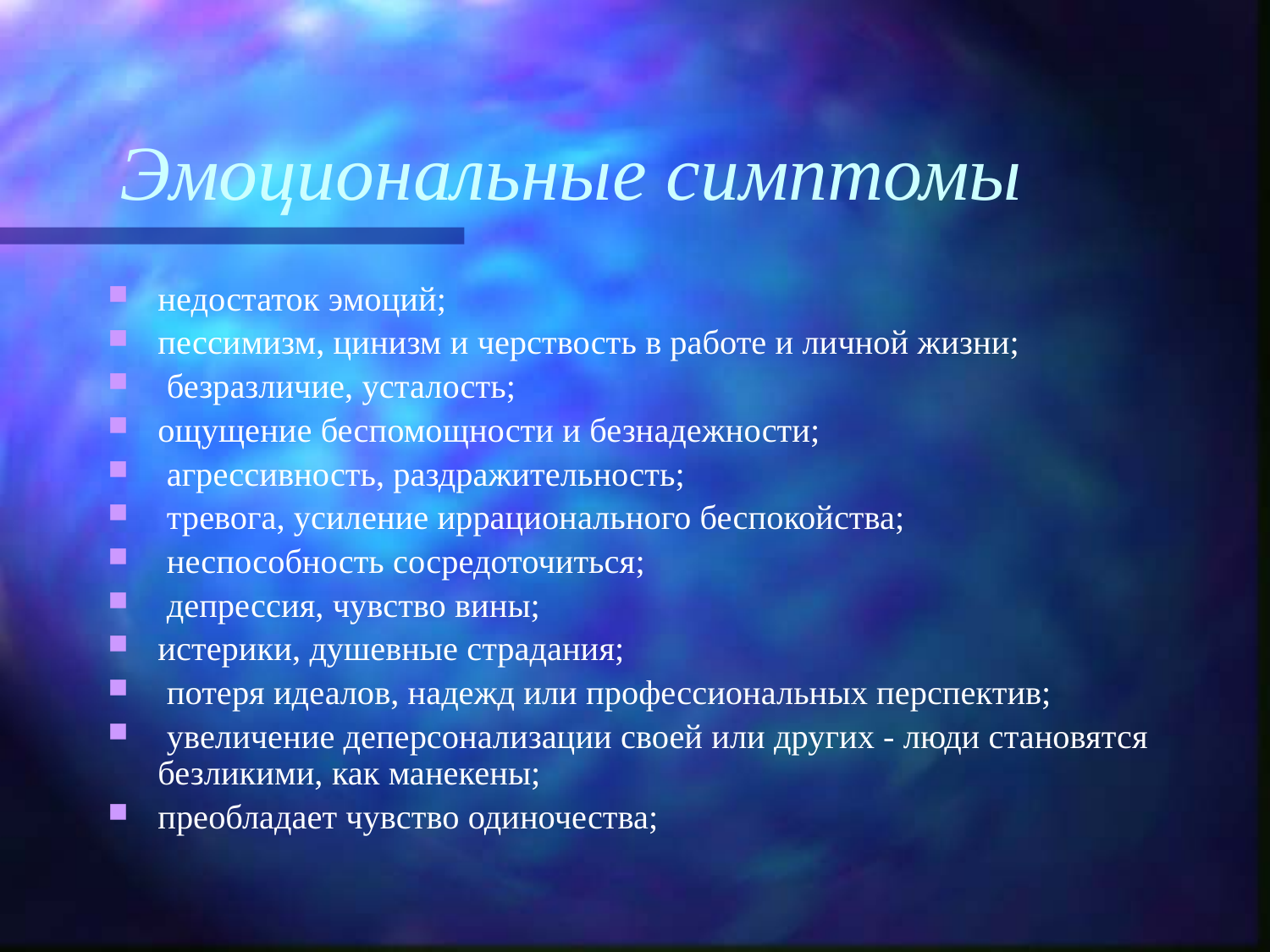

# Эмоциональные симптомы
недостаток эмоций;
пессимизм, цинизм и черствость в работе и личной жизни;
 безразличие, усталость;
ощущение беспомощности и безнадежности;
 агрессивность, раздражительность;
 тревога, усиление иррационального беспокойства;
 неспособность сосредоточиться;
 депрессия, чувство вины;
истерики, душевные страдания;
 потеря идеалов, надежд или профессиональных перспектив;
 увеличение деперсонализации своей или других - люди становятся безликими, как манекены;
преобладает чувство одиночества;